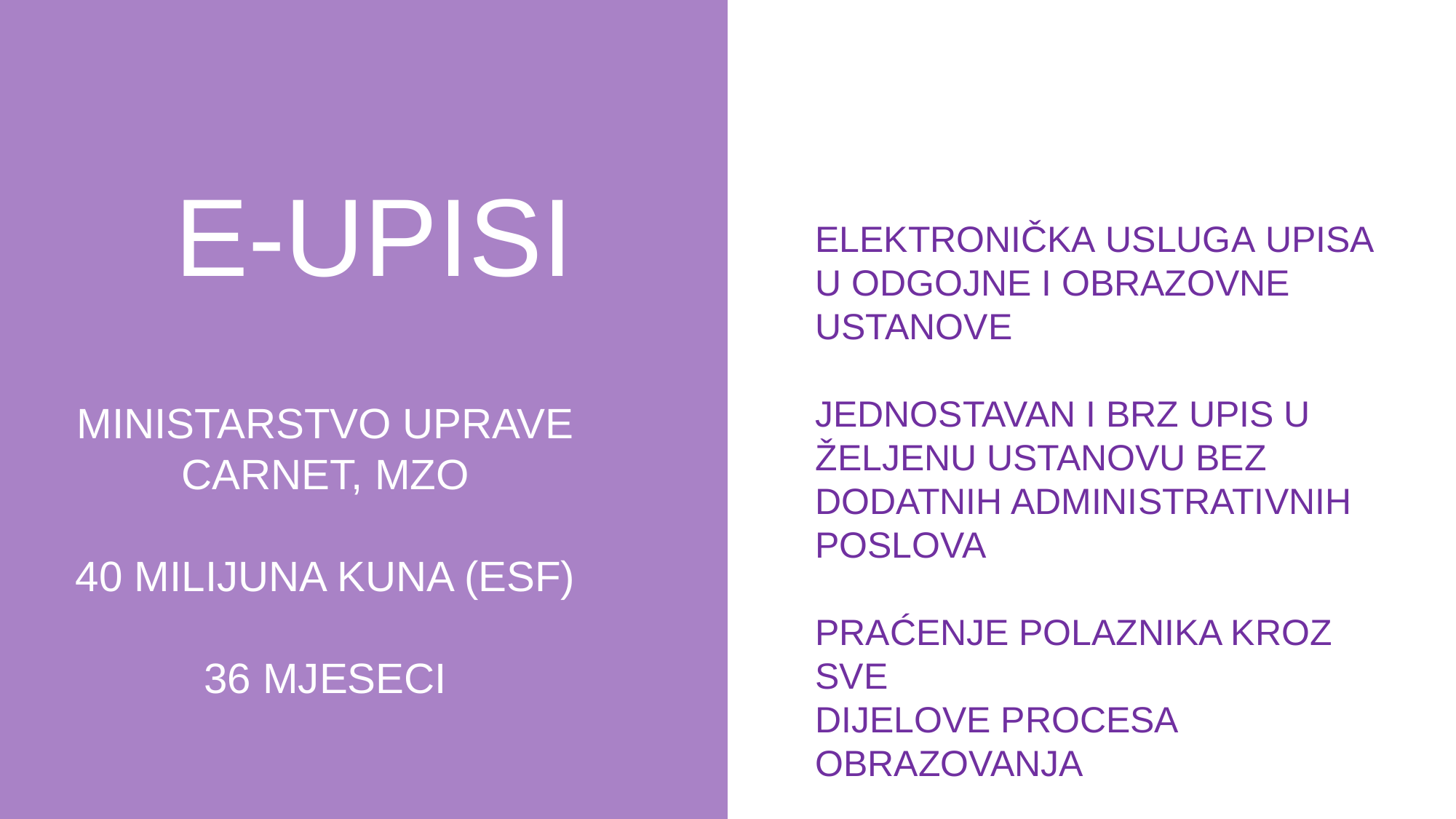

# E-UPISI
ELEKTRONIČKA USLUGA UPISA U ODGOJNE I OBRAZOVNE USTANOVE

JEDNOSTAVAN I BRZ UPIS U ŽELJENU USTANOVU BEZ DODATNIH ADMINISTRATIVNIH POSLOVA

PRAĆENJE POLAZNIKA KROZ SVE
DIJELOVE PROCESA OBRAZOVANJA

MINISTARSTVO UPRAVE
CARNET, MZO

40 MILIJUNA KUNA (ESF)

36 MJESECI